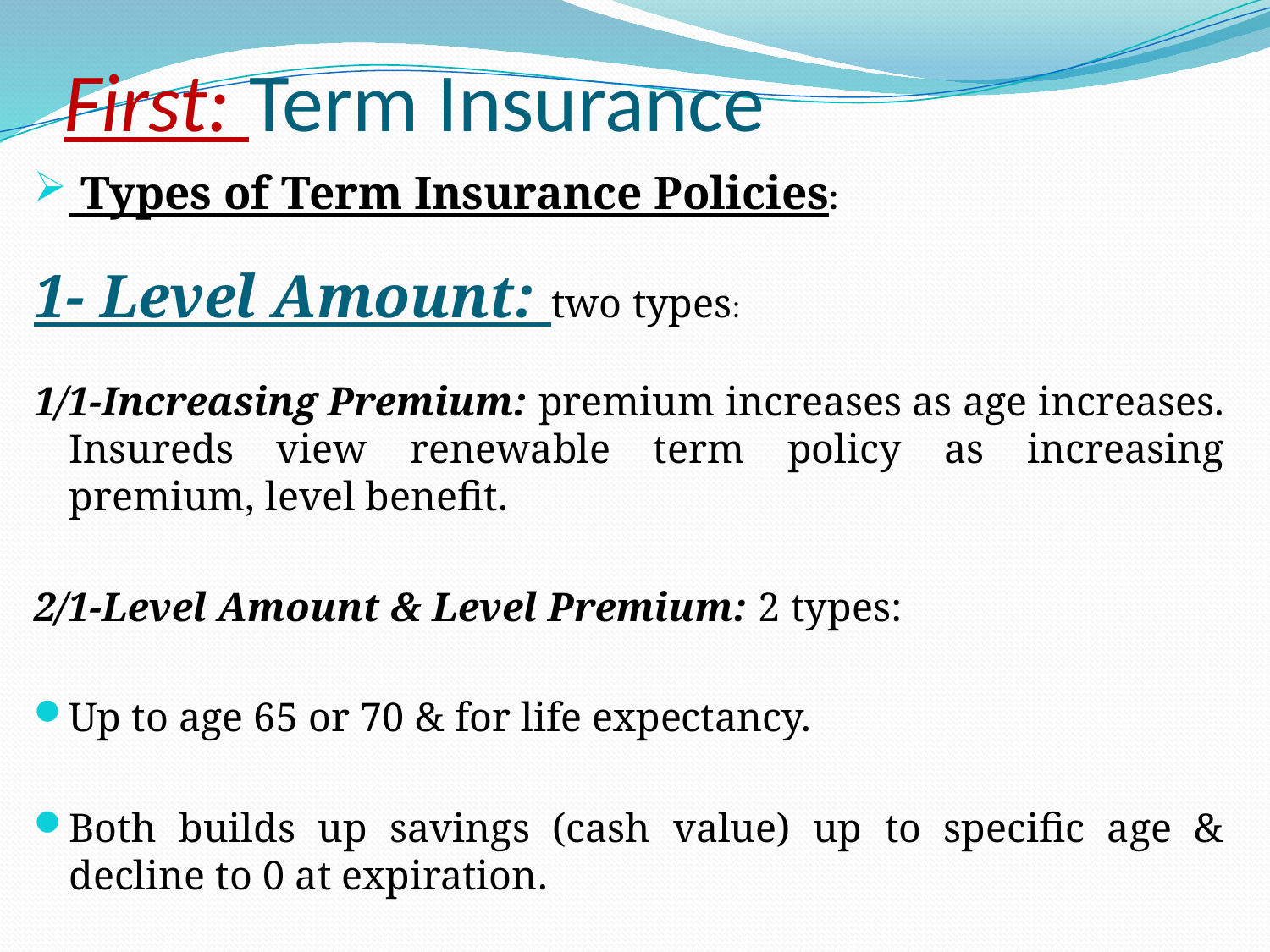

# First: Term Insurance
 Types of Term Insurance Policies:

1- Level Amount: two types:

1/1-Increasing Premium: premium increases as age increases. Insureds view renewable term policy as increasing premium, level benefit.

2/1-Level Amount & Level Premium: 2 types:

Up to age 65 or 70 & for life expectancy.

Both builds up savings (cash value) up to specific age & decline to 0 at expiration.